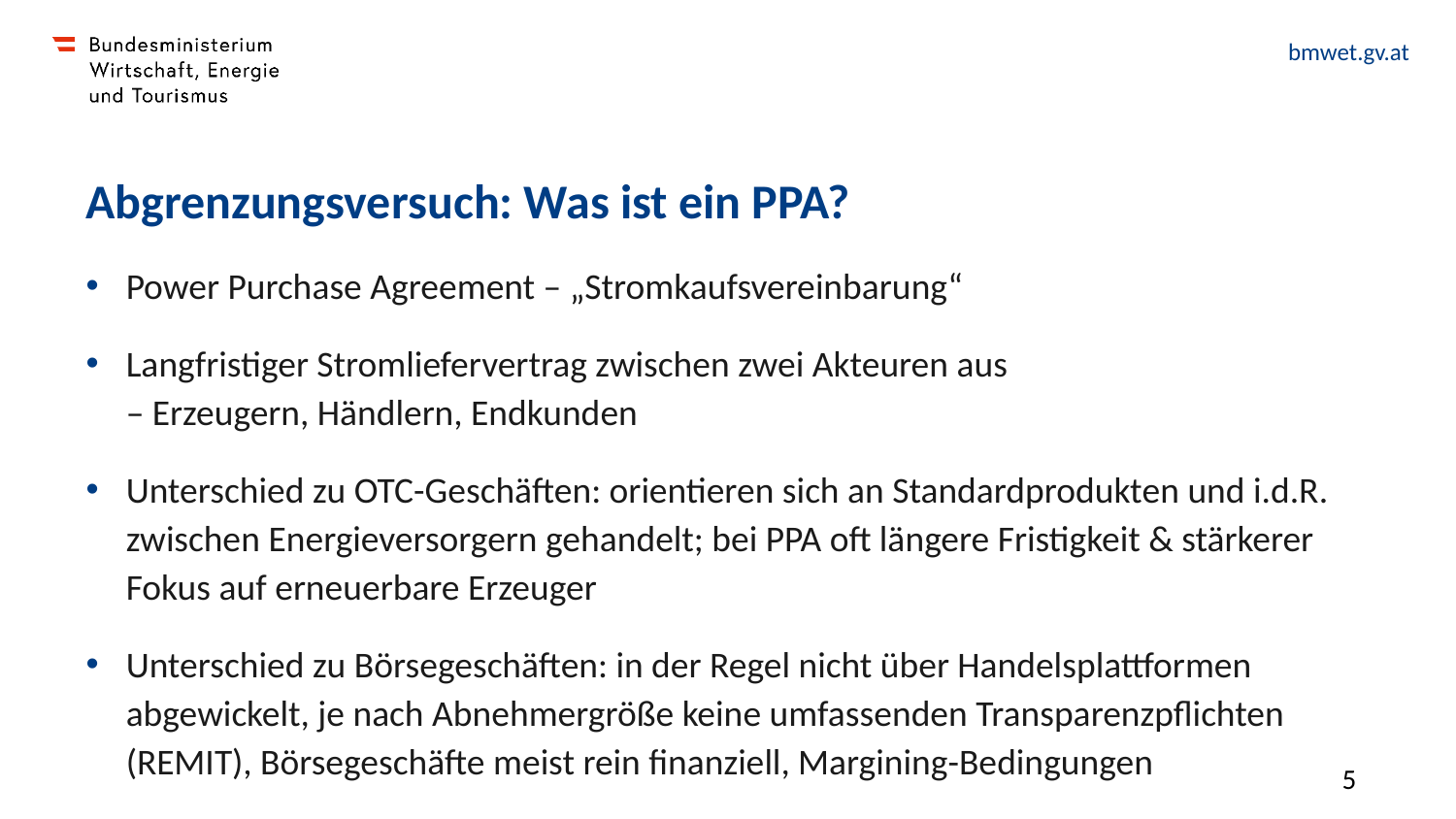

# Abgrenzungsversuch: Was ist ein PPA?
Power Purchase Agreement – „Stromkaufsvereinbarung“
Langfristiger Stromliefervertrag zwischen zwei Akteuren aus
– Erzeugern, Händlern, Endkunden
Unterschied zu OTC-Geschäften: orientieren sich an Standardprodukten und i.d.R. zwischen Energieversorgern gehandelt; bei PPA oft längere Fristigkeit & stärkerer Fokus auf erneuerbare Erzeuger
Unterschied zu Börsegeschäften: in der Regel nicht über Handelsplattformen abgewickelt, je nach Abnehmergröße keine umfassenden Transparenzpflichten (REMIT), Börsegeschäfte meist rein finanziell, Margining-Bedingungen
5